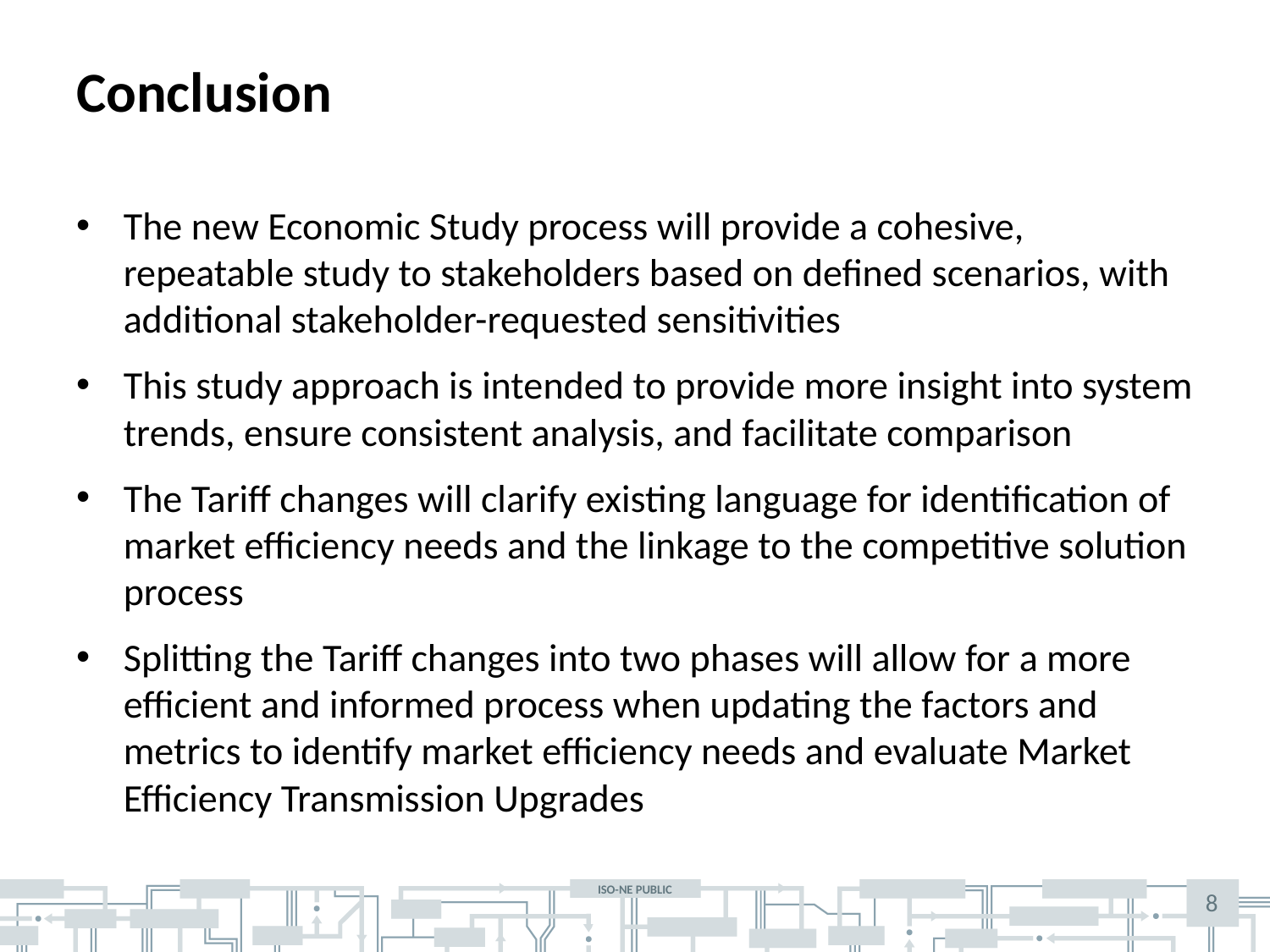

# Conclusion
The new Economic Study process will provide a cohesive, repeatable study to stakeholders based on defined scenarios, with additional stakeholder-requested sensitivities
This study approach is intended to provide more insight into system trends, ensure consistent analysis, and facilitate comparison
The Tariff changes will clarify existing language for identification of market efficiency needs and the linkage to the competitive solution process
Splitting the Tariff changes into two phases will allow for a more efficient and informed process when updating the factors and metrics to identify market efficiency needs and evaluate Market Efficiency Transmission Upgrades

8